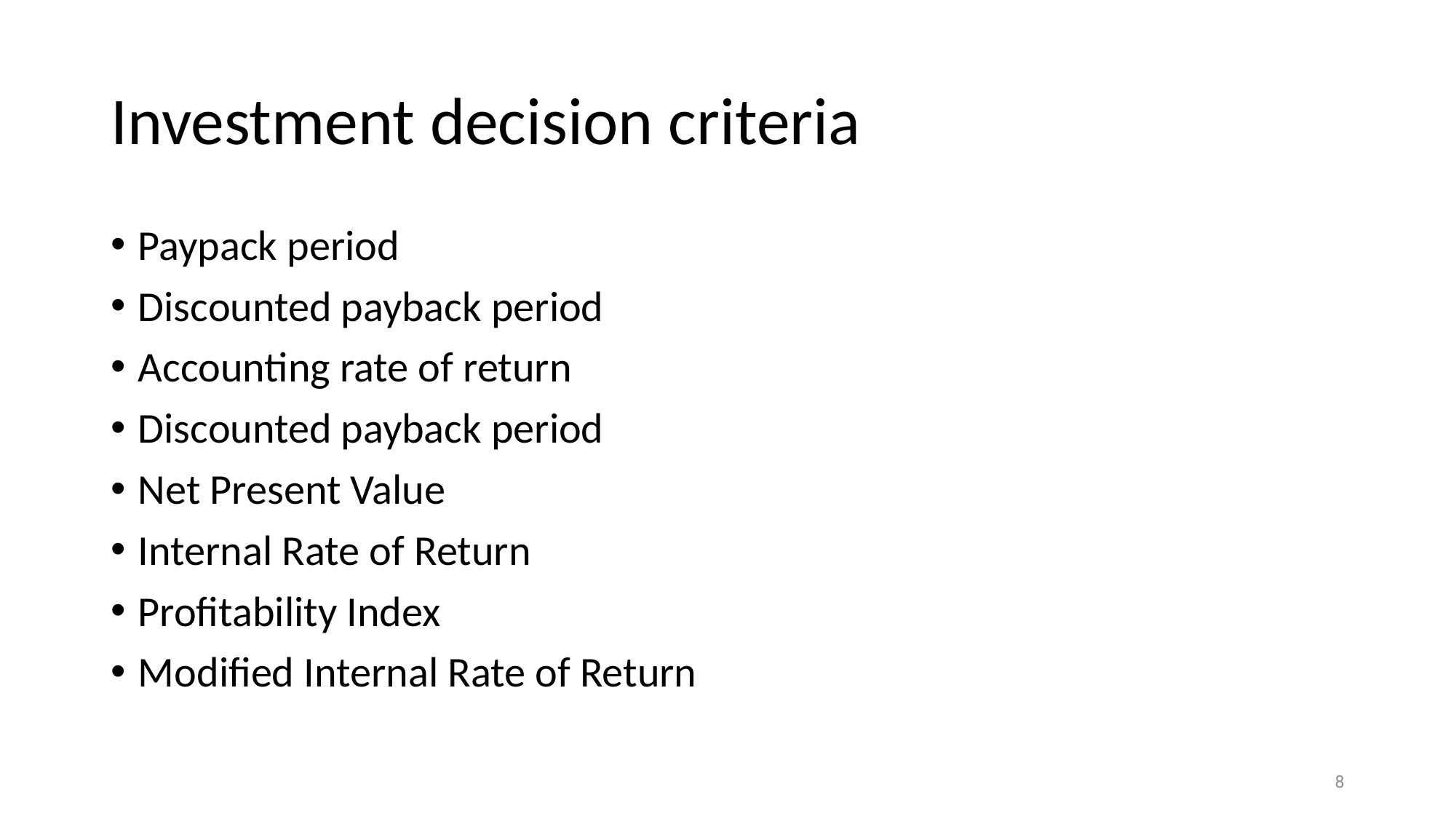

# Investment decision criteria
Paypack period
Discounted payback period
Accounting rate of return
Discounted payback period
Net Present Value
Internal Rate of Return
Profitability Index
Modified Internal Rate of Return
8